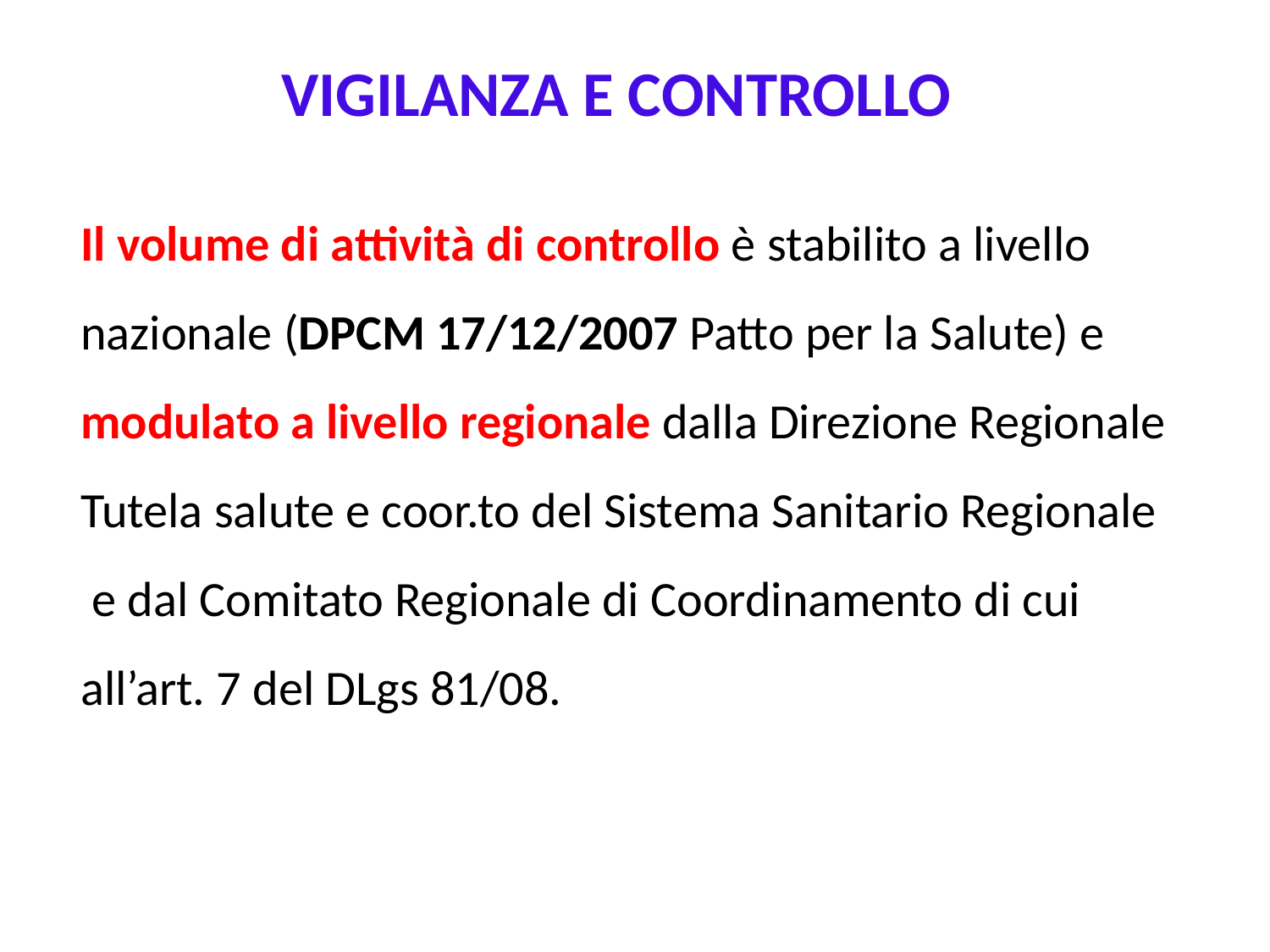

VIGILANZA E CONTROLLO
Il volume di attività di controllo è stabilito a livello nazionale (DPCM 17/12/2007 Patto per la Salute) e modulato a livello regionale dalla Direzione Regionale Tutela salute e coor.to del Sistema Sanitario Regionale
 e dal Comitato Regionale di Coordinamento di cui all’art. 7 del DLgs 81/08.